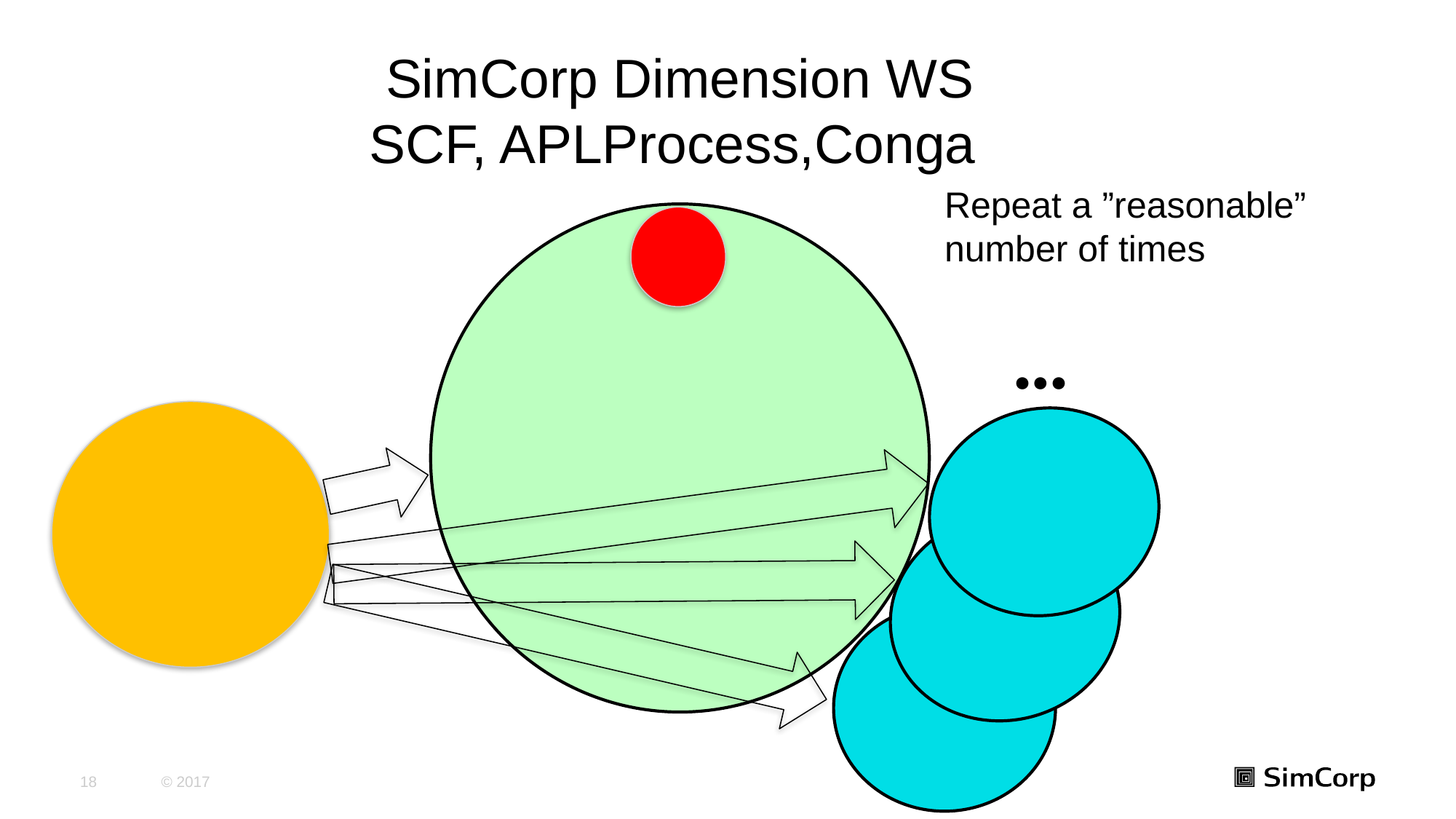

SimCorp Dimension WS
SCF, APLProcess,Conga
Repeat a ”reasonable” number of times

…

18